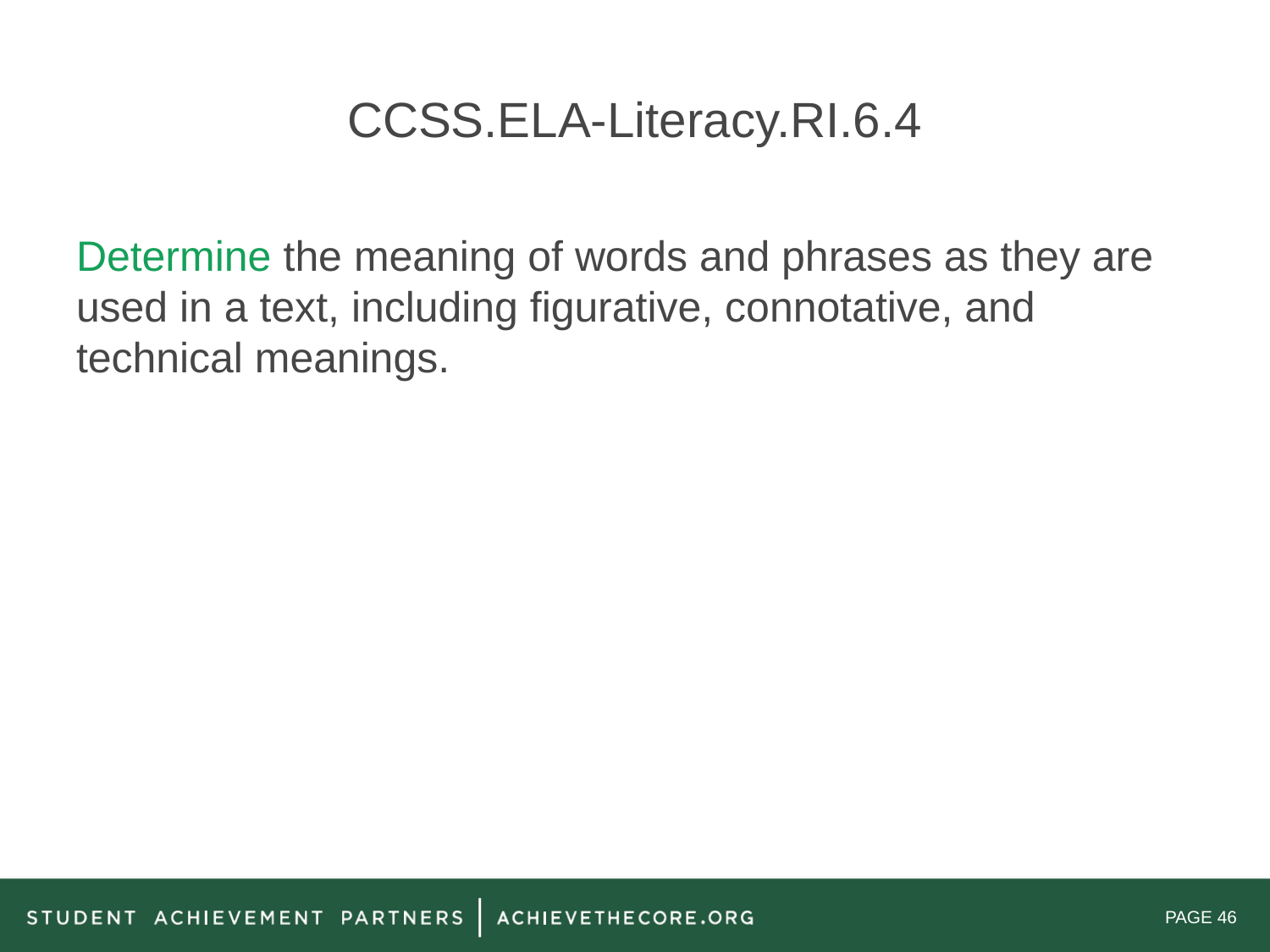

# CCSS.ELA-Literacy.RI.6.4
Determine the meaning of words and phrases as they are used in a text, including figurative, connotative, and technical meanings.